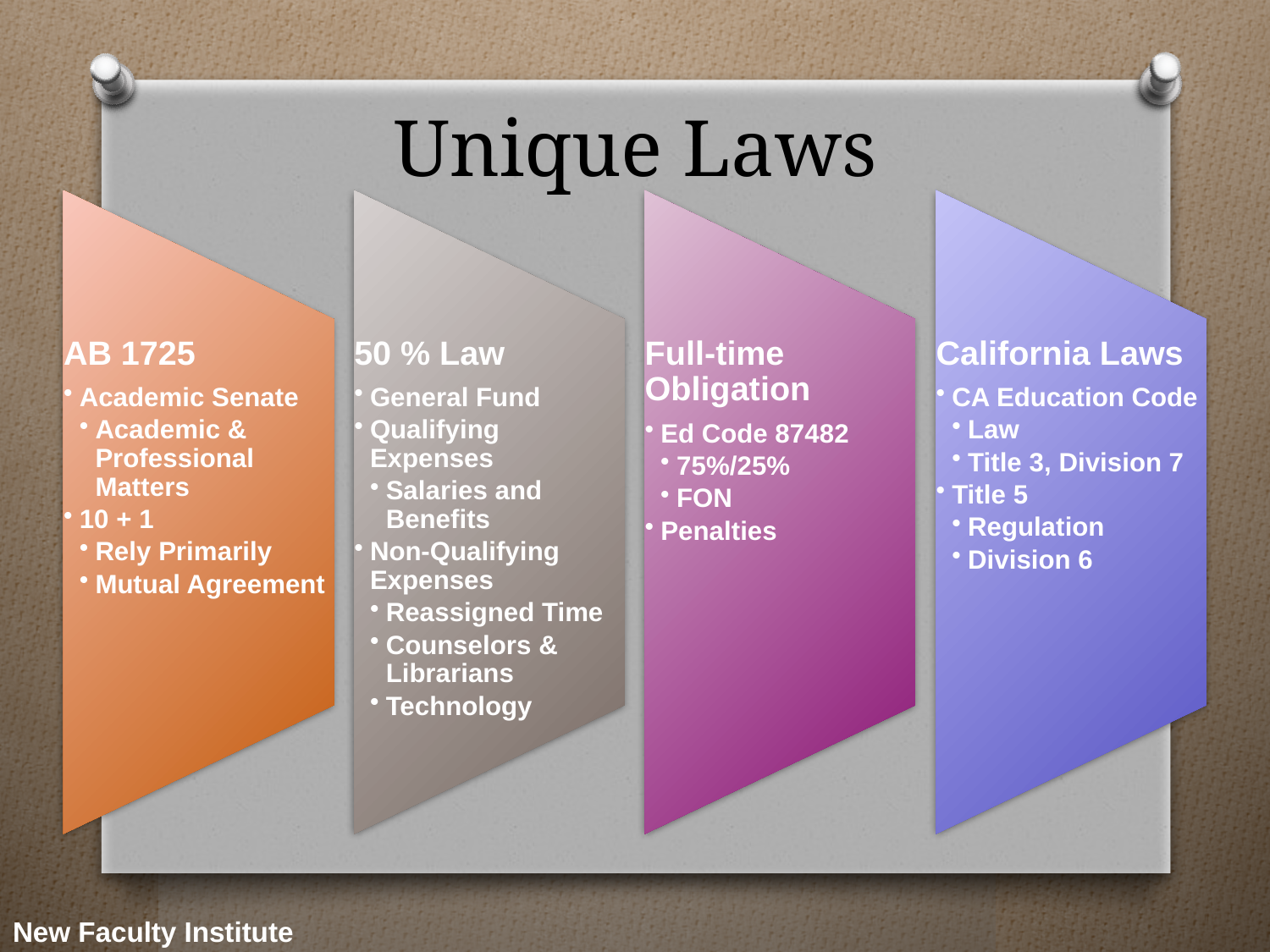

# Unique Laws
AB 1725
Academic Senate
Academic & Professional Matters
10 + 1
Rely Primarily
Mutual Agreement

50 % Law
General Fund
Qualifying Expenses
Salaries and Benefits
Non-Qualifying Expenses
Reassigned Time
Counselors & Librarians
Technology
Full-time Obligation
Ed Code 87482
75%/25%
FON
Penalties
California Laws
CA Education Code
Law
Title 3, Division 7
Title 5
Regulation
Division 6

New Faculty Institute